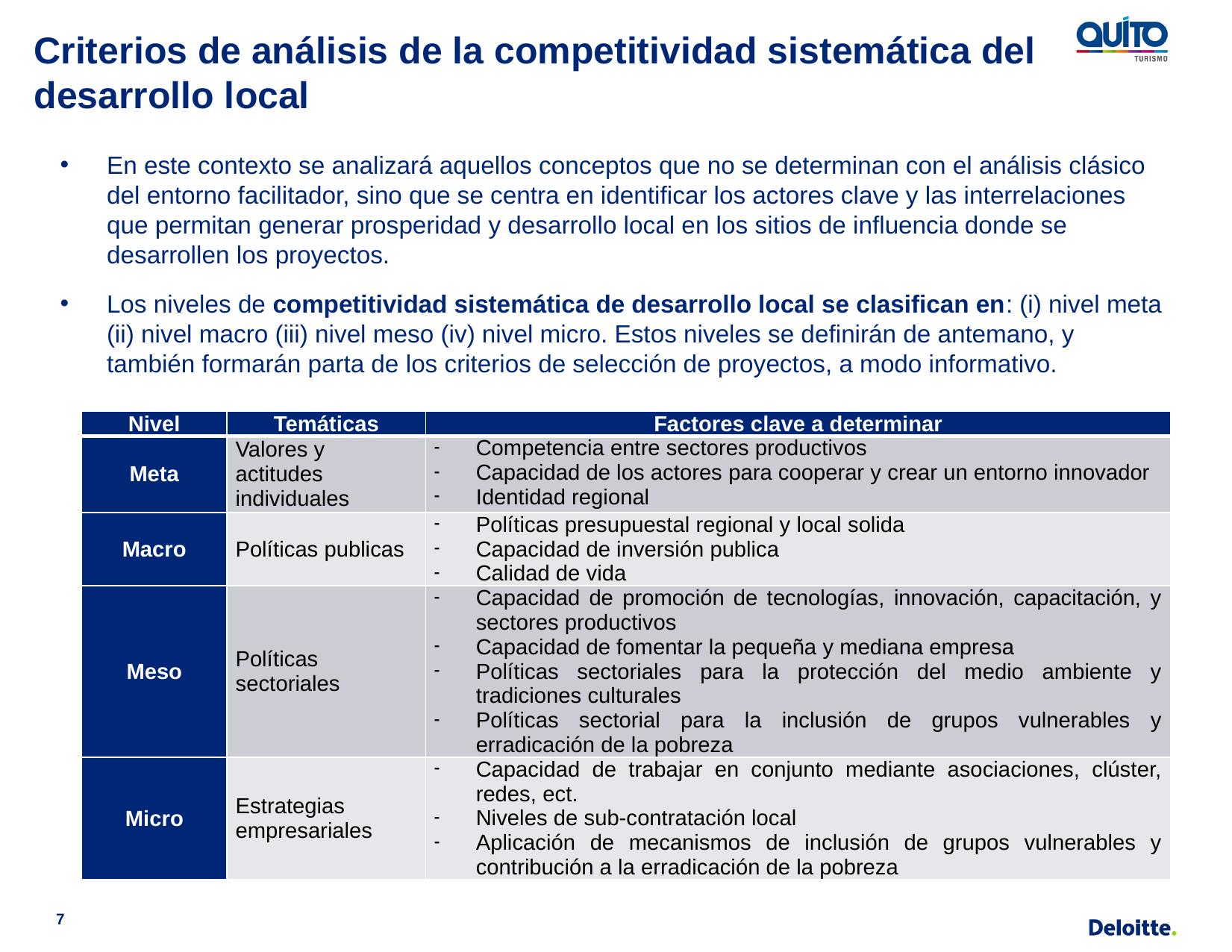

# Criterios de análisis de la competitividad sistemática del desarrollo local
En este contexto se analizará aquellos conceptos que no se determinan con el análisis clásico del entorno facilitador, sino que se centra en identificar los actores clave y las interrelaciones que permitan generar prosperidad y desarrollo local en los sitios de influencia donde se desarrollen los proyectos.
Los niveles de competitividad sistemática de desarrollo local se clasifican en: (i) nivel meta (ii) nivel macro (iii) nivel meso (iv) nivel micro. Estos niveles se definirán de antemano, y también formarán parta de los criterios de selección de proyectos, a modo informativo.
| Nivel | Temáticas | Factores clave a determinar |
| --- | --- | --- |
| Meta | Valores y actitudes individuales | Competencia entre sectores productivos Capacidad de los actores para cooperar y crear un entorno innovador Identidad regional |
| Macro | Políticas publicas | Políticas presupuestal regional y local solida Capacidad de inversión publica Calidad de vida |
| Meso | Políticas sectoriales | Capacidad de promoción de tecnologías, innovación, capacitación, y sectores productivos Capacidad de fomentar la pequeña y mediana empresa Políticas sectoriales para la protección del medio ambiente y tradiciones culturales Políticas sectorial para la inclusión de grupos vulnerables y erradicación de la pobreza |
| Micro | Estrategias empresariales | Capacidad de trabajar en conjunto mediante asociaciones, clúster, redes, ect. Niveles de sub-contratación local Aplicación de mecanismos de inclusión de grupos vulnerables y contribución a la erradicación de la pobreza |
7